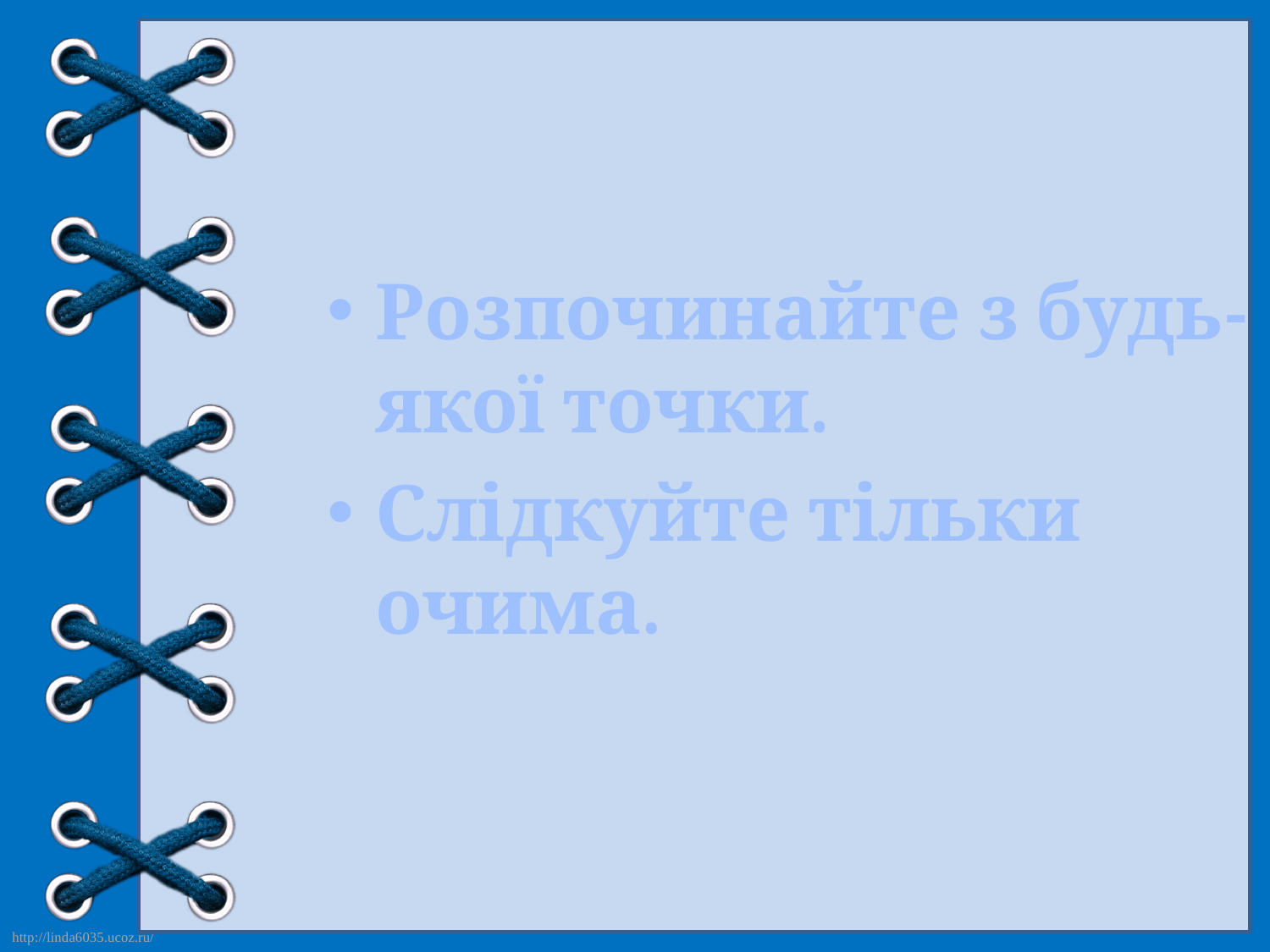

#
Розпочинайте з будь-якої точки.
Слідкуйте тільки очима.